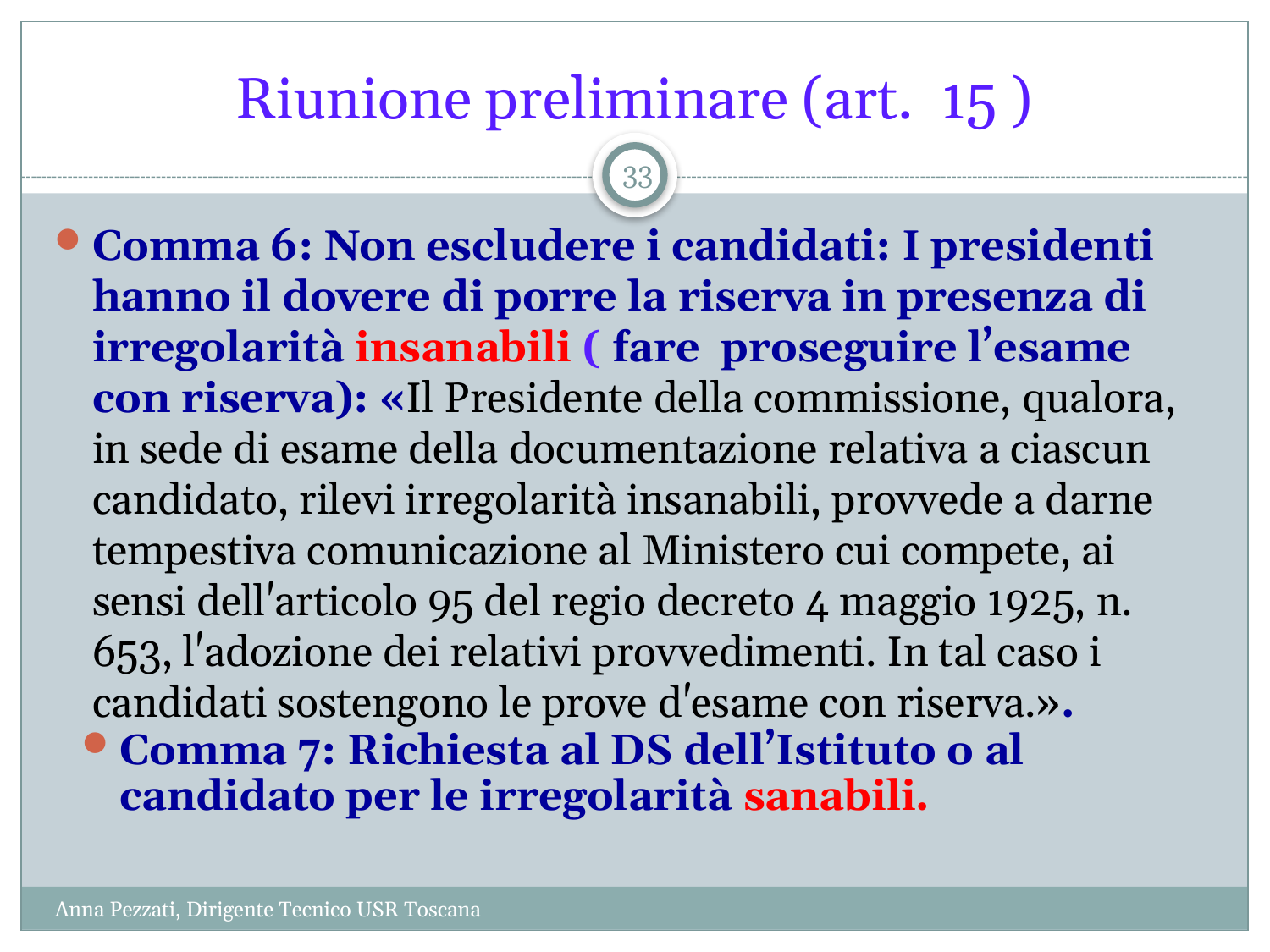

# Riunione preliminare (art.  15 )
33
Comma 6: Non escludere i candidati: I presidenti  hanno il dovere di porre la riserva in presenza di irregolarità insanabili ( fare  proseguire l’esame con riserva): «Il Presidente della commissione, qualora, in sede di esame della documentazione relativa a ciascun candidato, rilevi irregolarità insanabili, provvede a darne tempestiva comunicazione al Ministero cui compete, ai sensi dell'articolo 95 del regio decreto 4 maggio 1925, n. 653, l'adozione dei relativi provvedimenti. In tal caso i candidati sostengono le prove d'esame con riserva.».
Comma 7: Richiesta al DS dell’Istituto o al  candidato per le irregolarità sanabili.

Anna Pezzati, Dirigente Tecnico USR Toscana